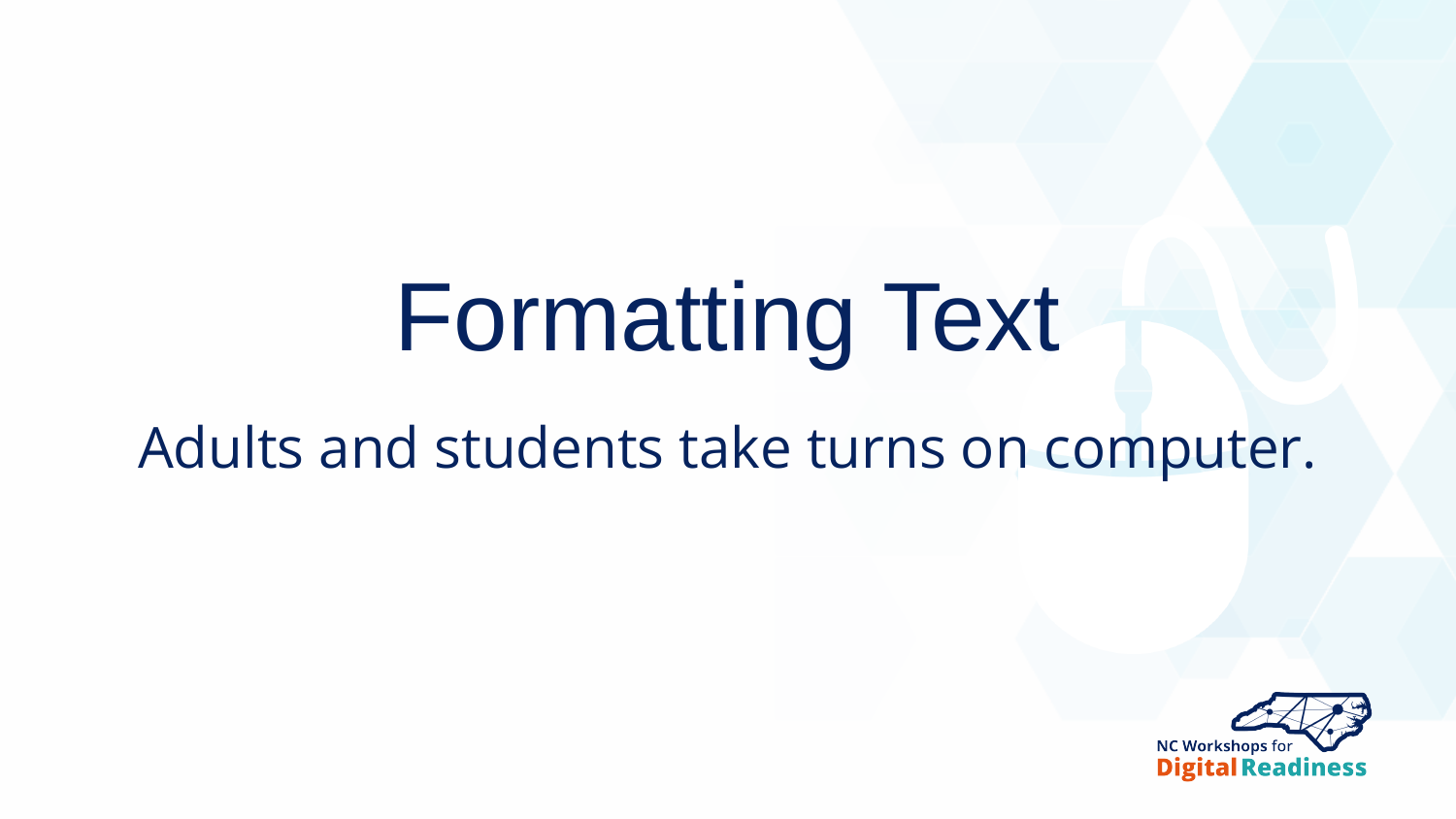

# Formatting Text
Adults and students take turns on computer.